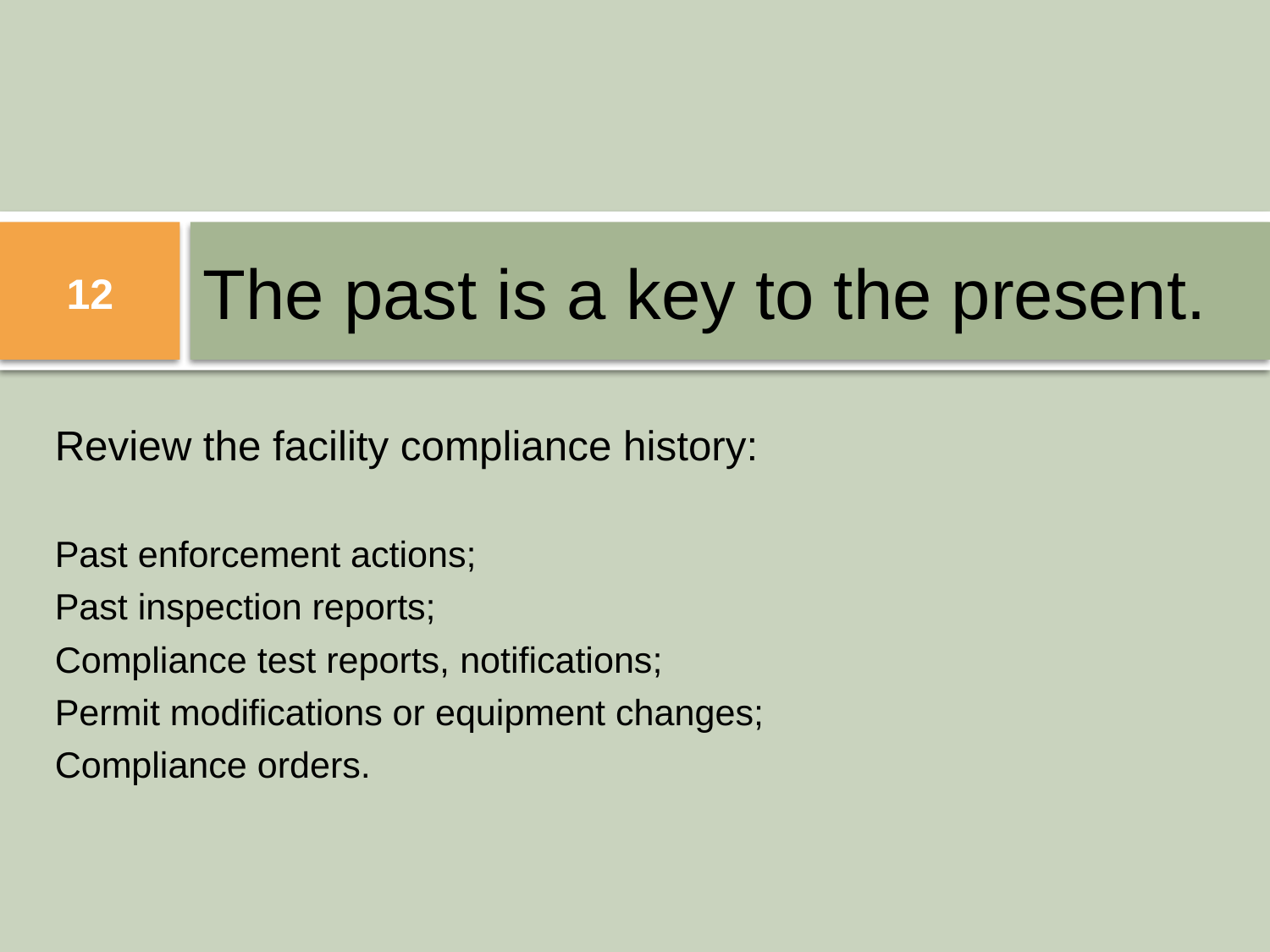

# The past is a key to the present.
12
Review the facility compliance history:

Past enforcement actions;
Past inspection reports;
Compliance test reports, notifications;
Permit modifications or equipment changes;
Compliance orders.